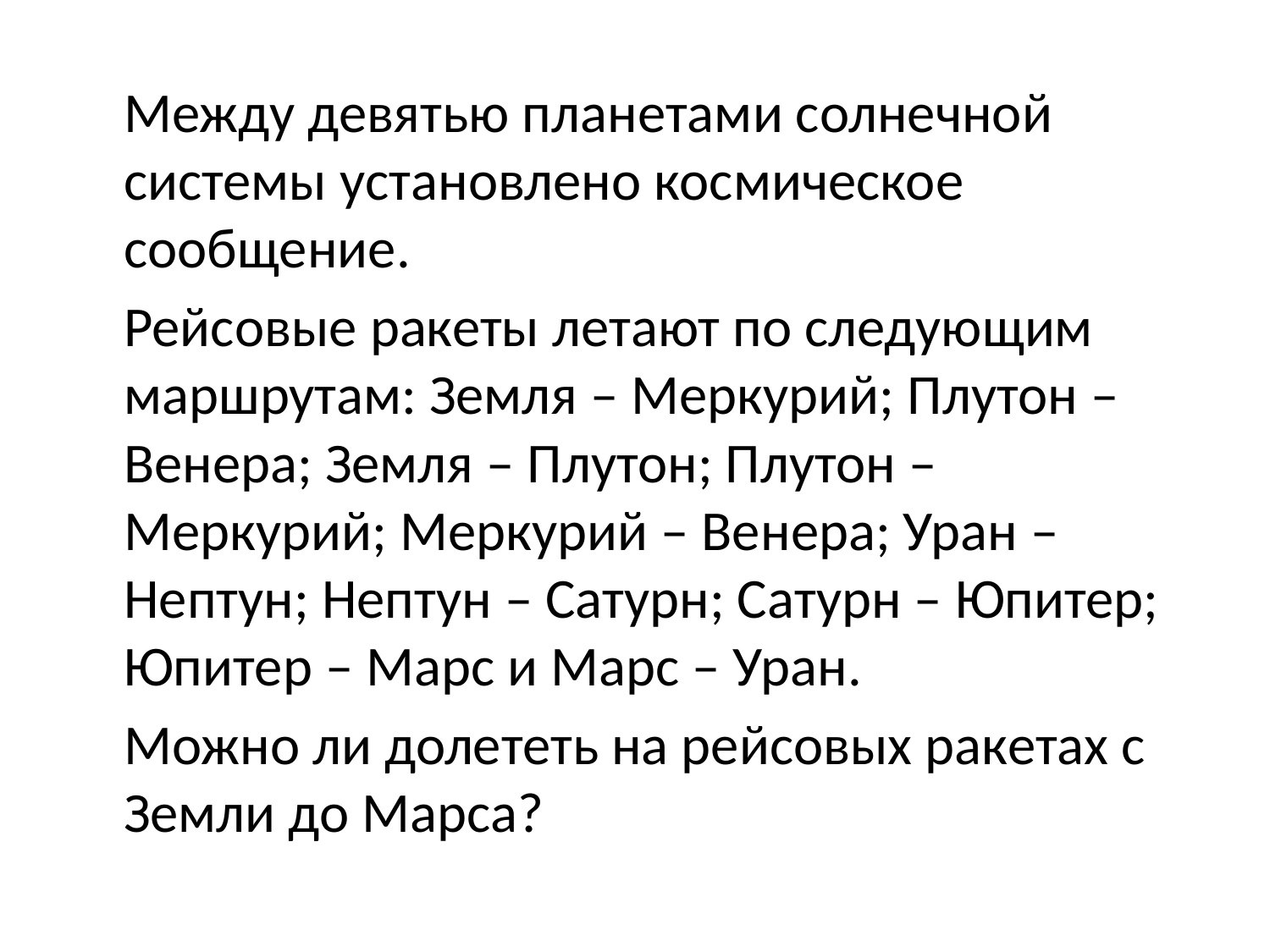

Между девятью планетами солнечной системы установлено космическое сообщение.
	Рейсовые ракеты летают по следующим маршрутам: Земля – Меркурий; Плутон – Венера; Земля – Плутон; Плутон – Меркурий; Меркурий – Венера; Уран – Нептун; Нептун – Сатурн; Сатурн – Юпитер; Юпитер – Марс и Марс – Уран.
	Можно ли долететь на рейсовых ракетах с Земли до Марса?